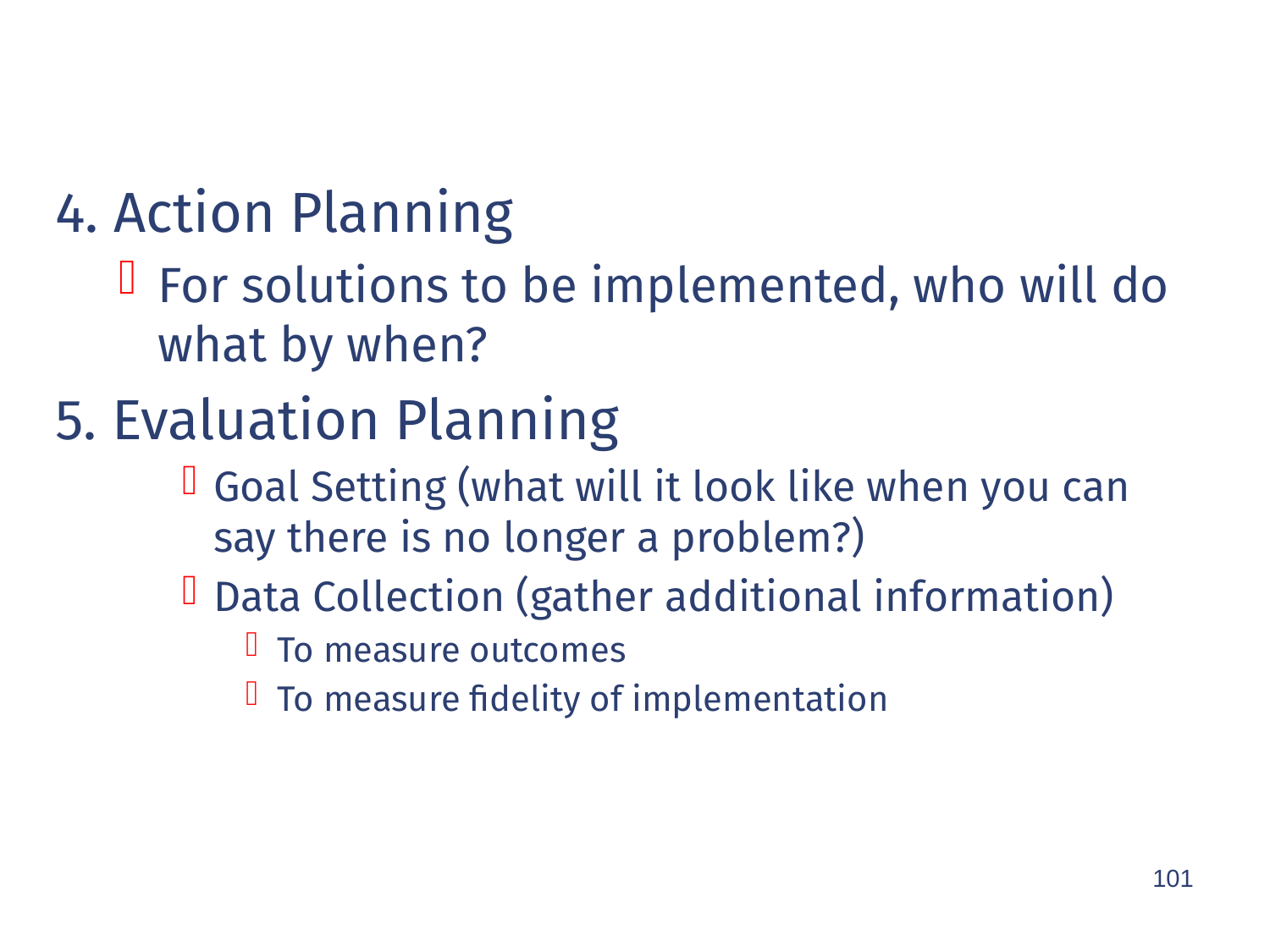

#
4. Action Planning
For solutions to be implemented, who will do what by when?
5. Evaluation Planning
Goal Setting (what will it look like when you can say there is no longer a problem?)
Data Collection (gather additional information)
To measure outcomes
To measure fidelity of implementation

101